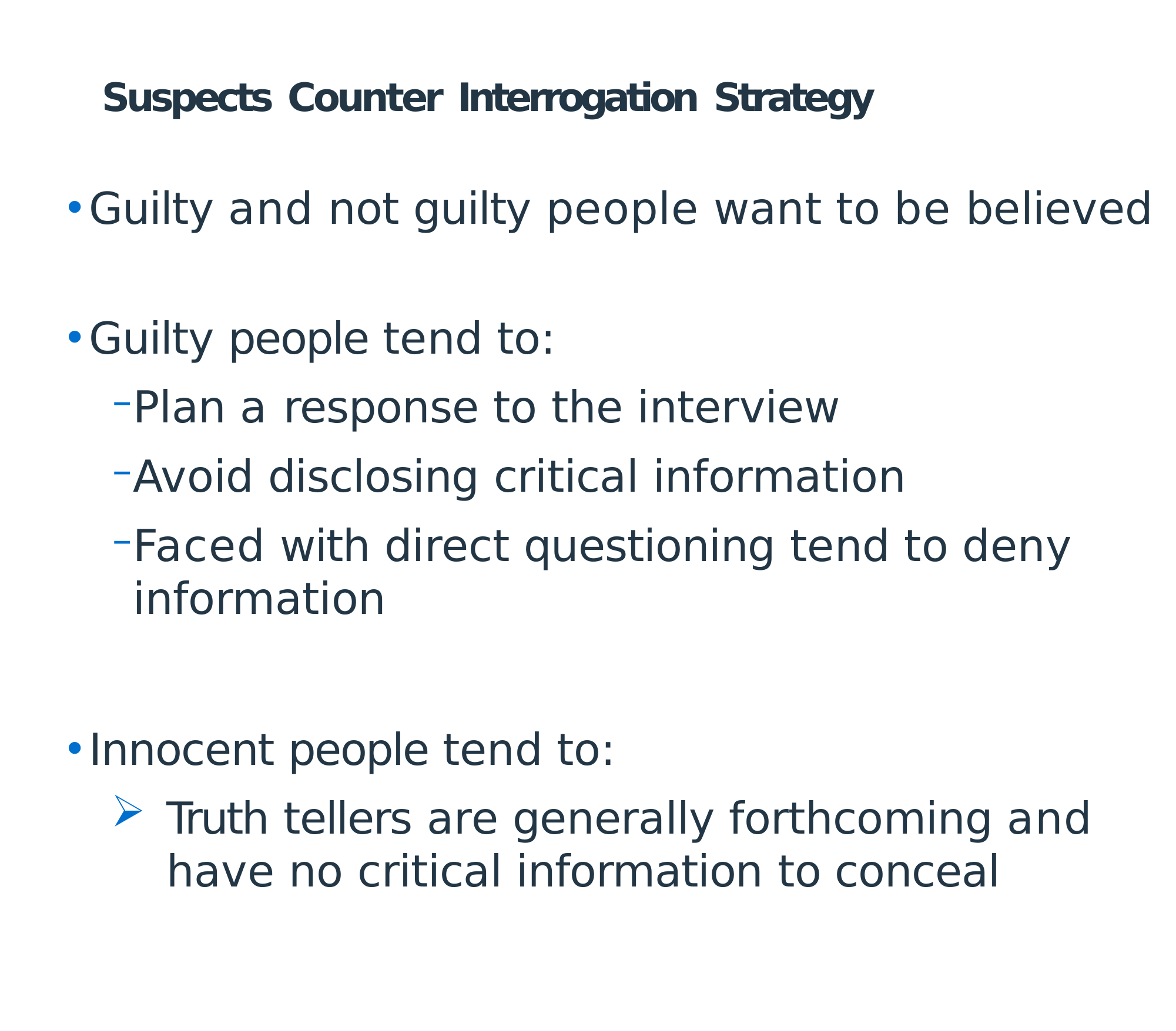

# Suspects Counter Interrogation Strategy
Guilty and not guilty people want to be believed

Guilty people tend to:
Plan a response to the interview
Avoid disclosing critical information
Faced with direct questioning tend to deny information

Innocent people tend to:
Truth tellers are generally forthcoming and have no critical information to conceal